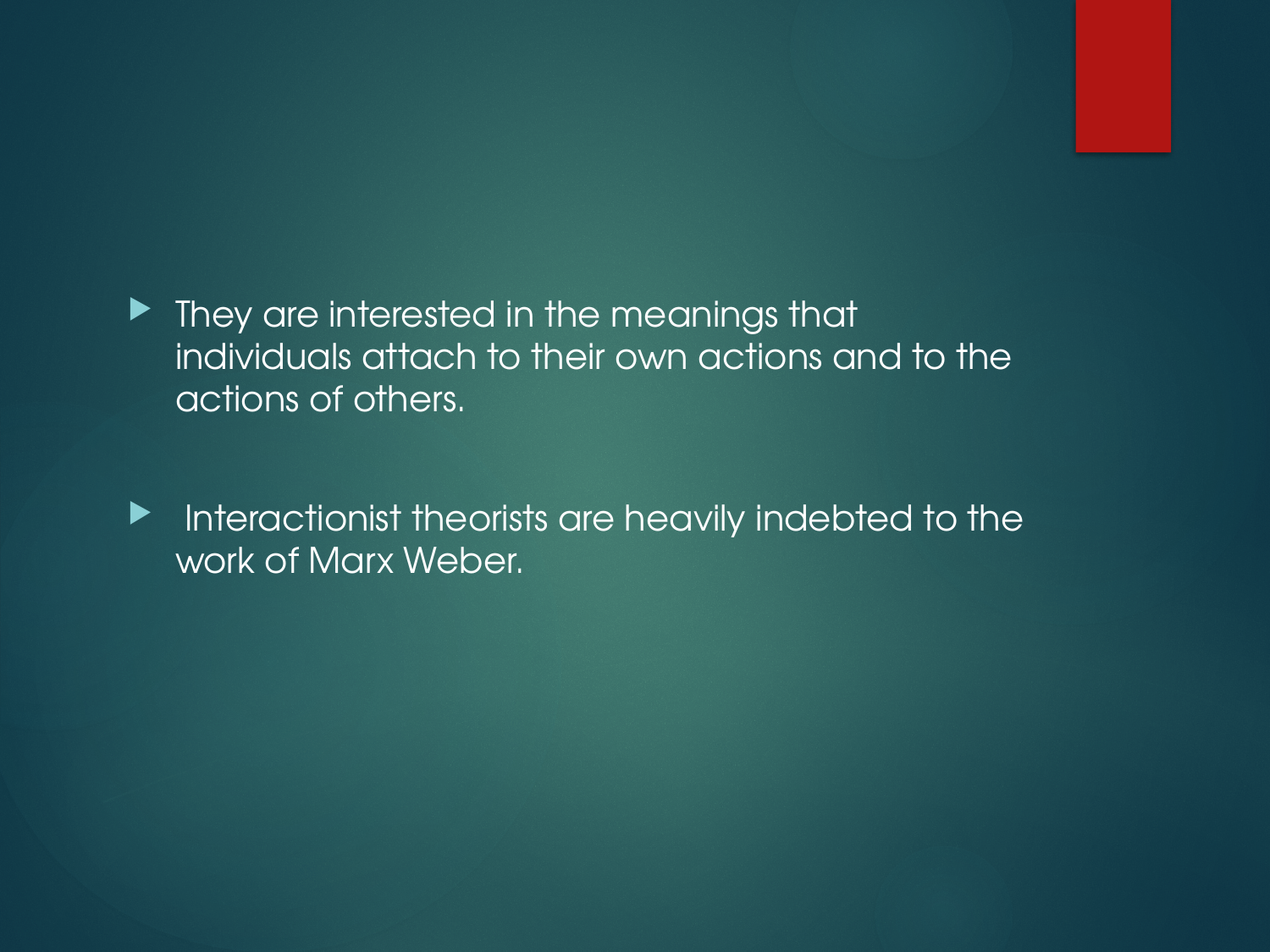

#
They are interested in the meanings that individuals attach to their own actions and to the actions of others.

 Interactionist theorists are heavily indebted to the work of Marx Weber.